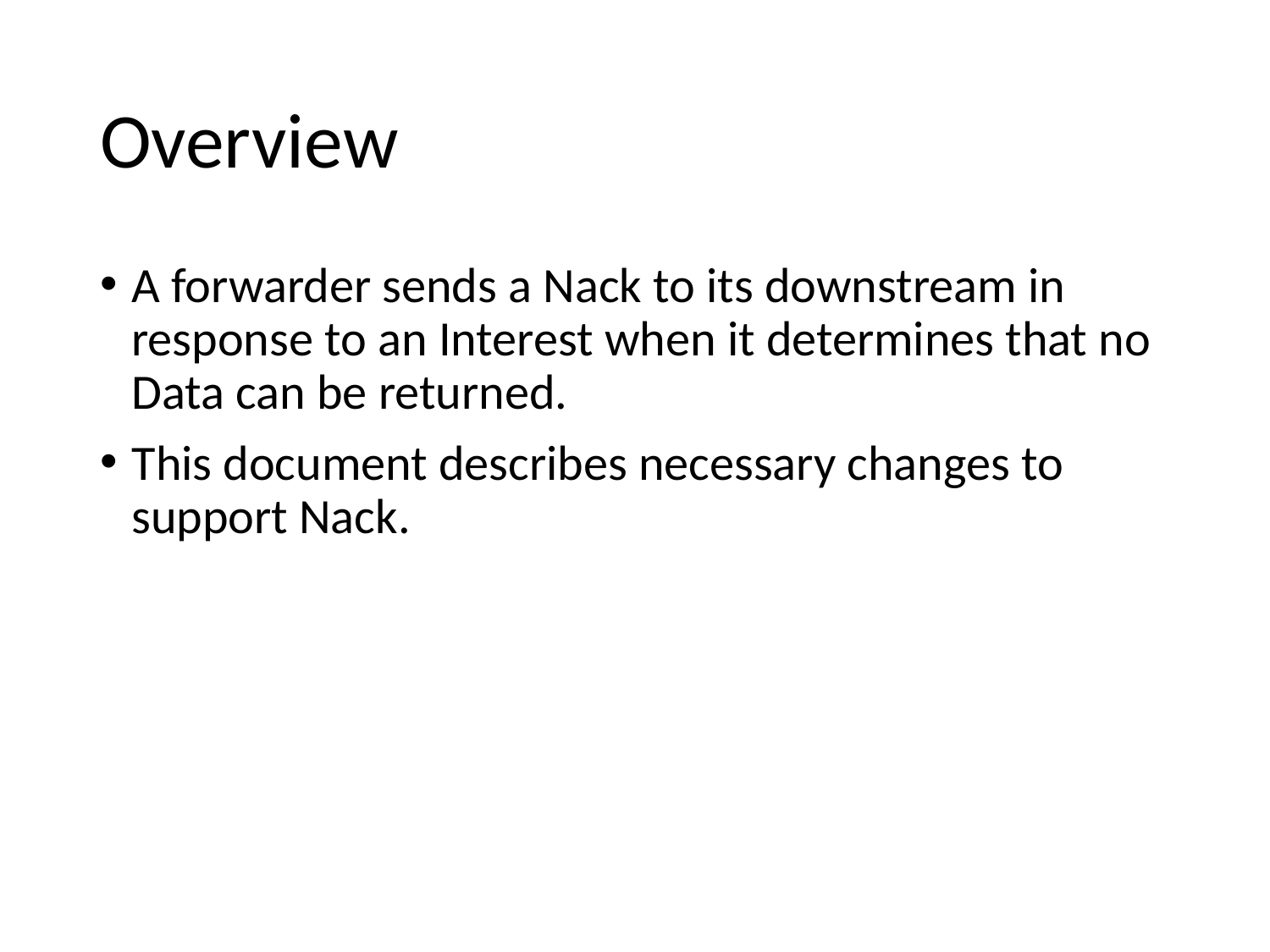

# Overview
A forwarder sends a Nack to its downstream in response to an Interest when it determines that no Data can be returned.
This document describes necessary changes to support Nack.